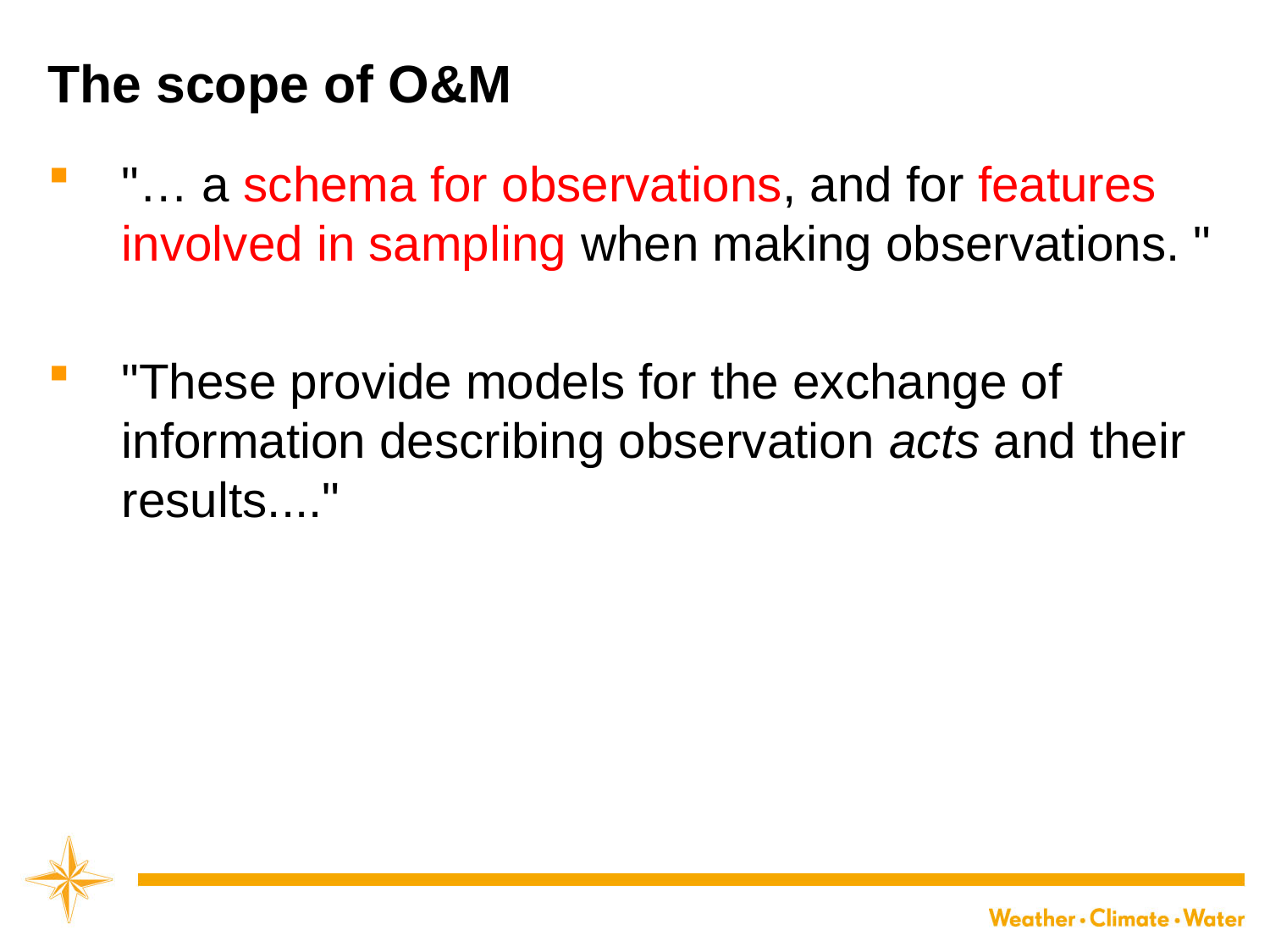

# The scope of O&M
"… a schema for observations, and for features involved in sampling when making observations. "

"These provide models for the exchange of information describing observation acts and their results...."